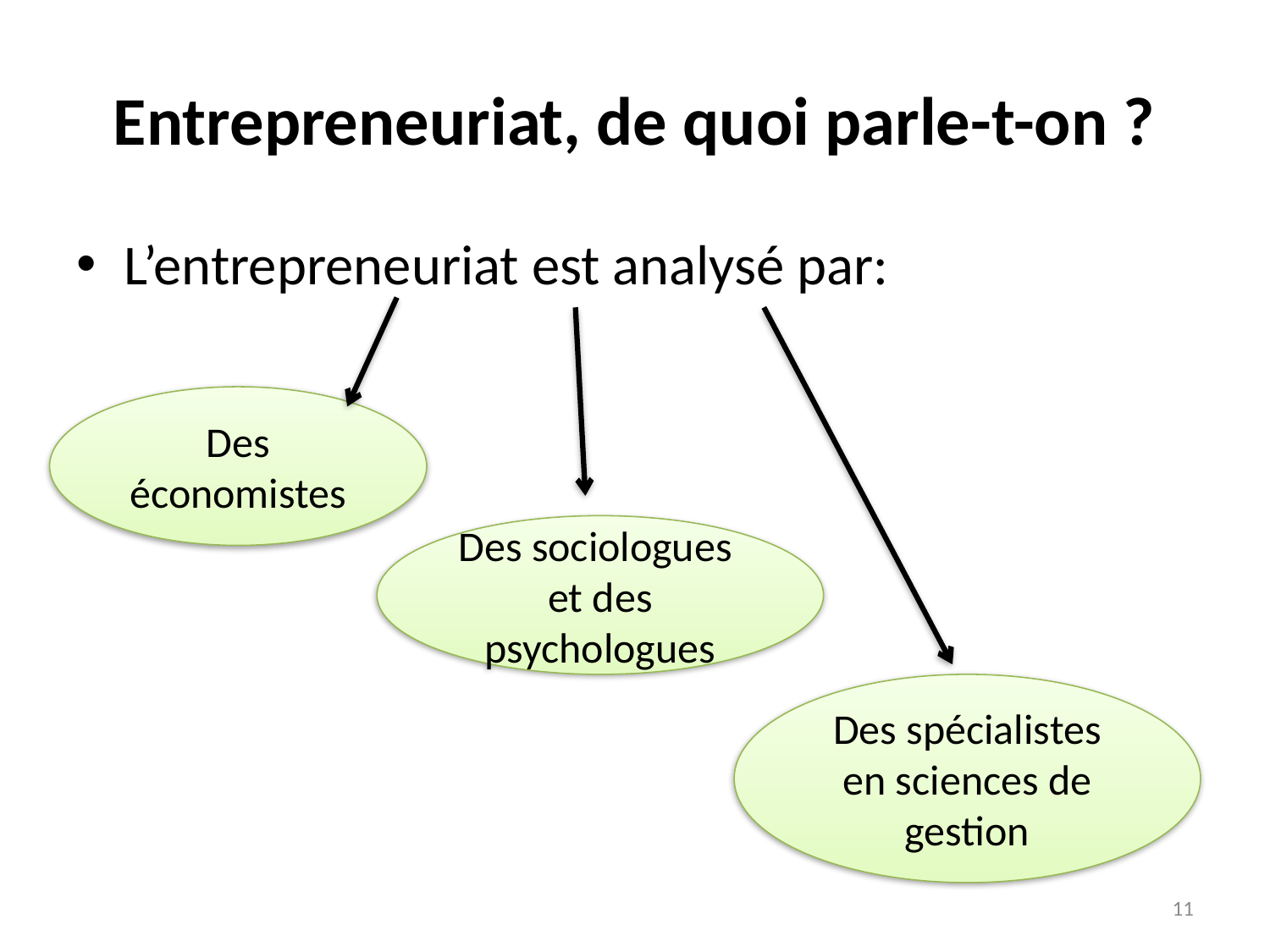

# Entrepreneuriat, de quoi parle-t-on ?
L’entrepreneuriat est analysé par:
Des économistes
Des sociologues  et des psychologues
Des spécialistes en sciences de gestion
11